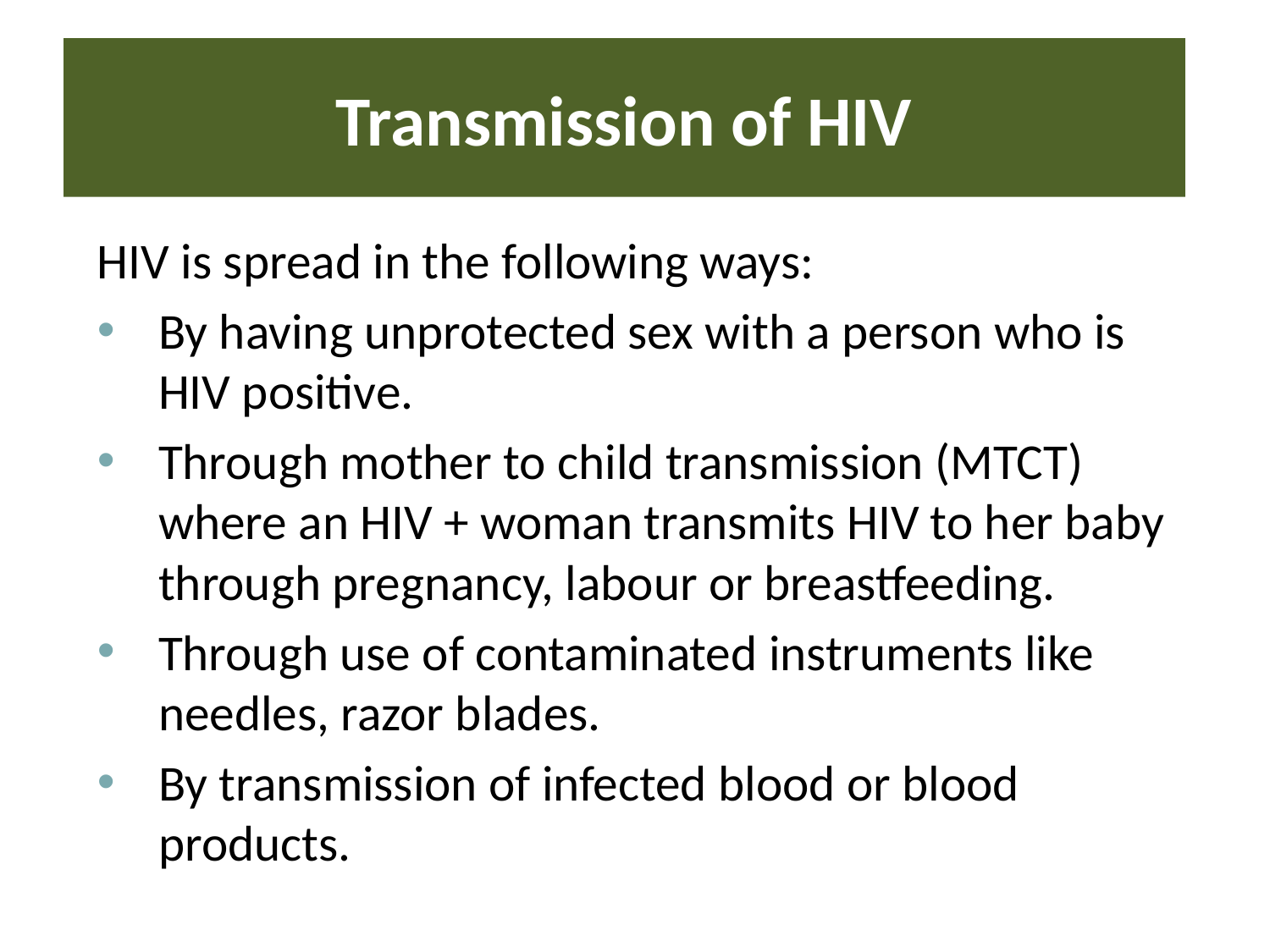

# Transmission of HIV
HIV is spread in the following ways:
By having unprotected sex with a person who is HIV positive.
Through mother to child transmission (MTCT) where an HIV + woman transmits HIV to her baby through pregnancy, labour or breastfeeding.
Through use of contaminated instruments like needles, razor blades.
By transmission of infected blood or blood products.